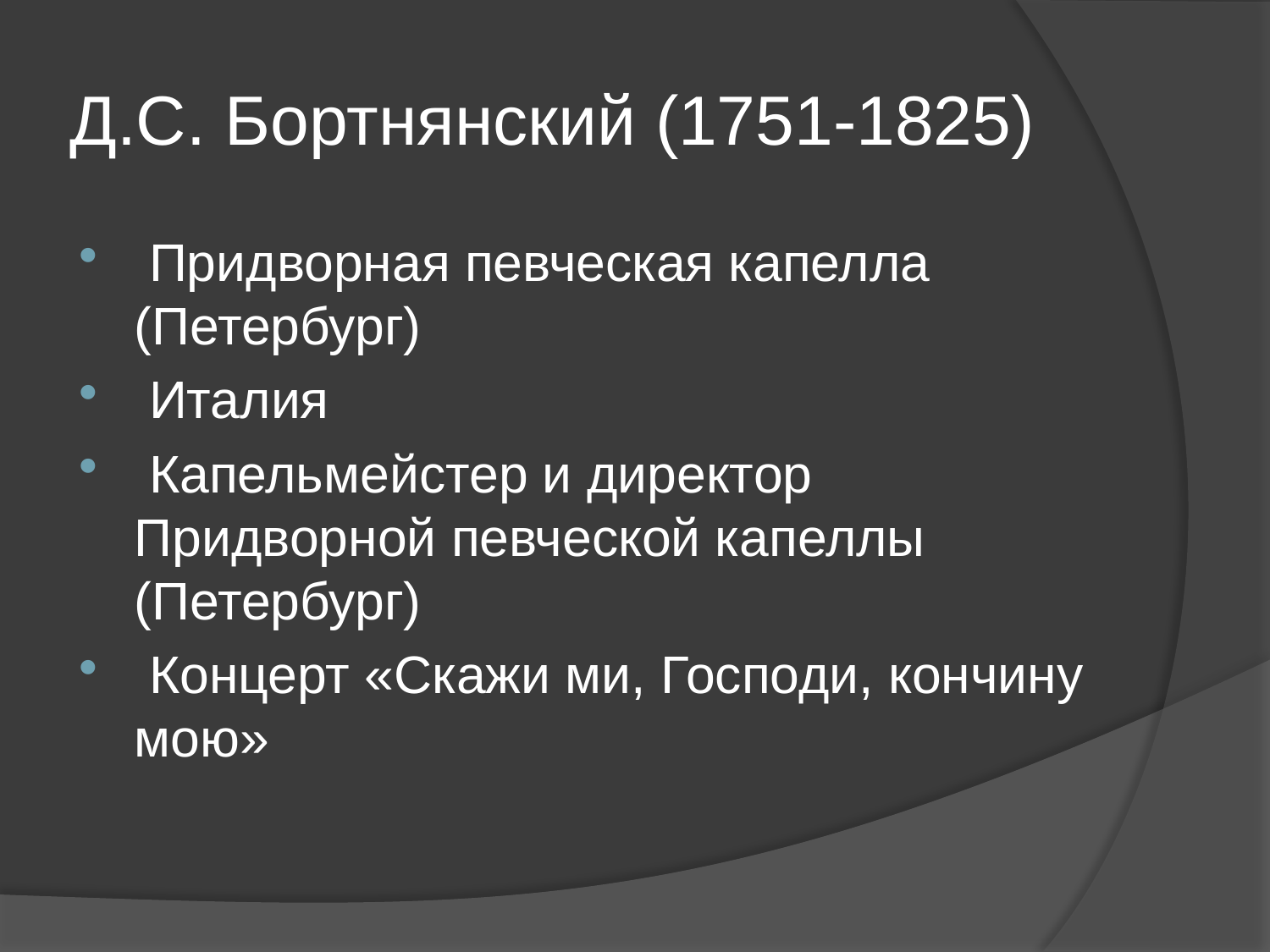

# Д.С. Бортнянский (1751-1825)
 Придворная певческая капелла (Петербург)
 Италия
 Капельмейстер и директор Придворной певческой капеллы (Петербург)
 Концерт «Скажи ми, Господи, кончину мою»